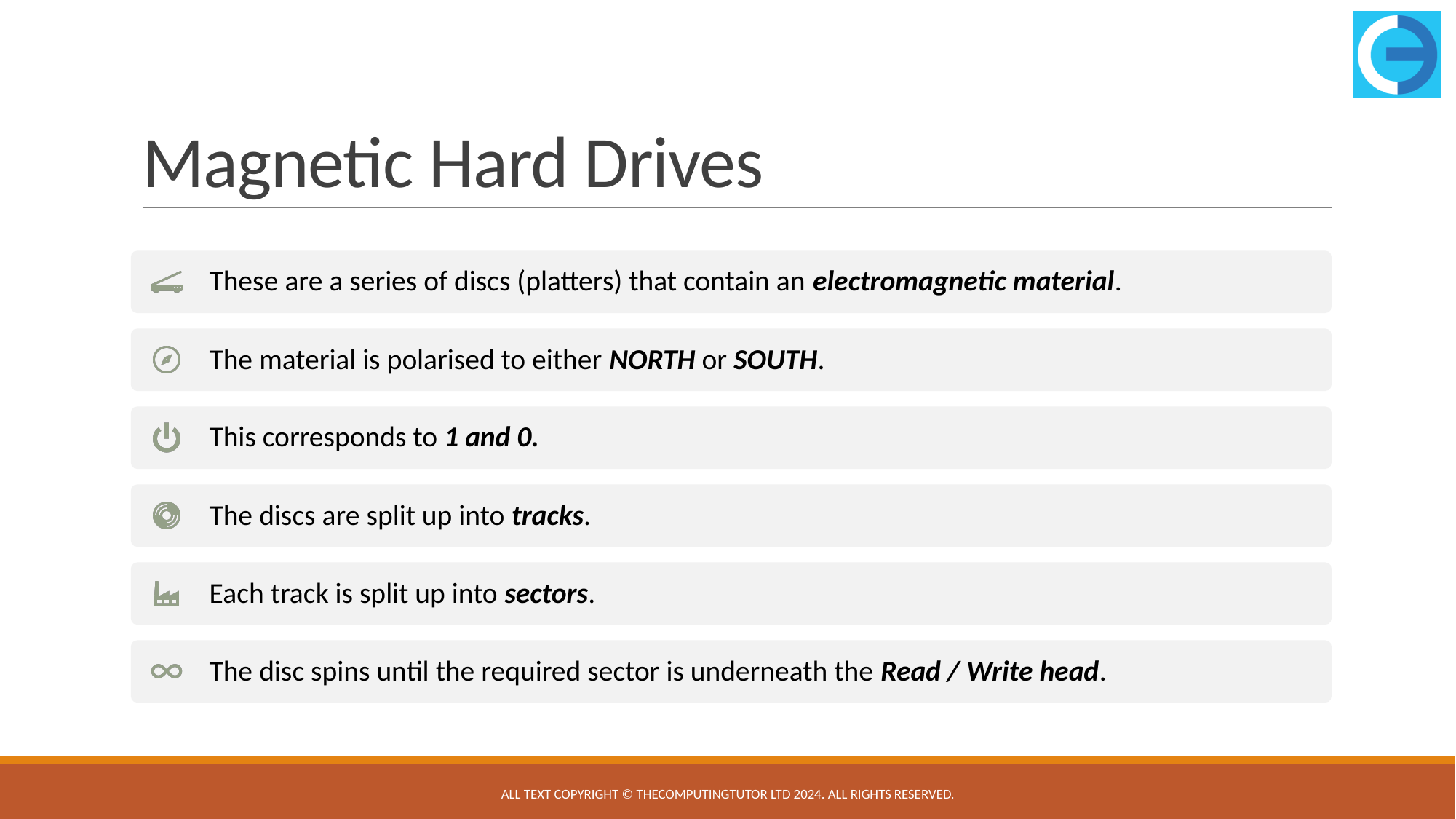

# Magnetic Hard Drives
These are a series of discs (platters) that contain an electromagnetic material.
The material is polarised to either NORTH or SOUTH.
This corresponds to 1 and 0.
The discs are split up into tracks.
Each track is split up into sectors.
The disc spins until the required sector is underneath the Read / Write head.
All text copyright © TheComputingTutor Ltd 2024. All rights Reserved.